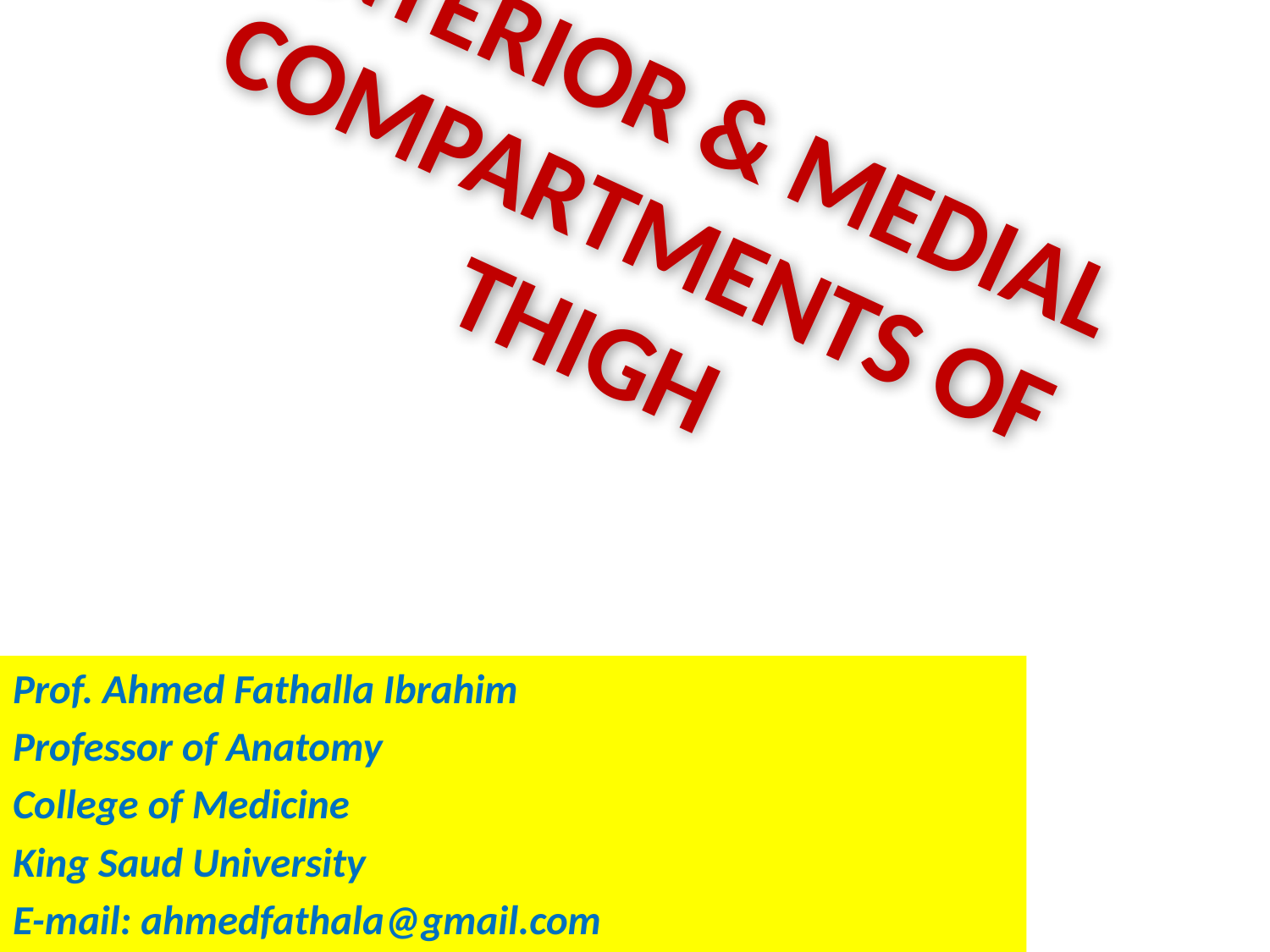

# ANTERIOR & MEDIAL COMPARTMENTS OF THIGH
Prof. Ahmed Fathalla Ibrahim
Professor of Anatomy
College of Medicine
King Saud University
E-mail: ahmedfathala@gmail.com